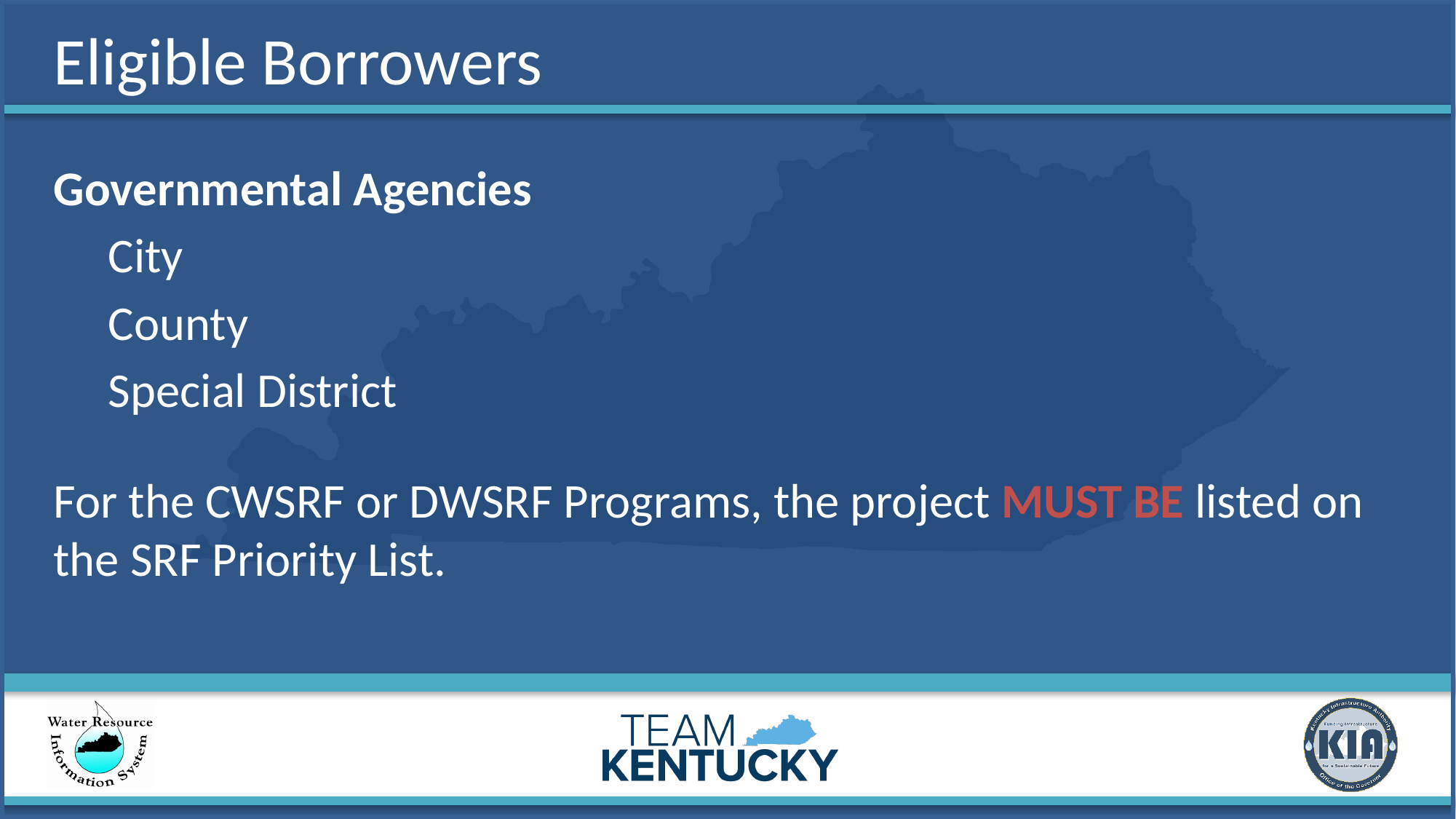

# Eligible Borrowers
Governmental Agencies
City
County
Special District

For the CWSRF or DWSRF Programs, the project MUST BE listed on the SRF Priority List.